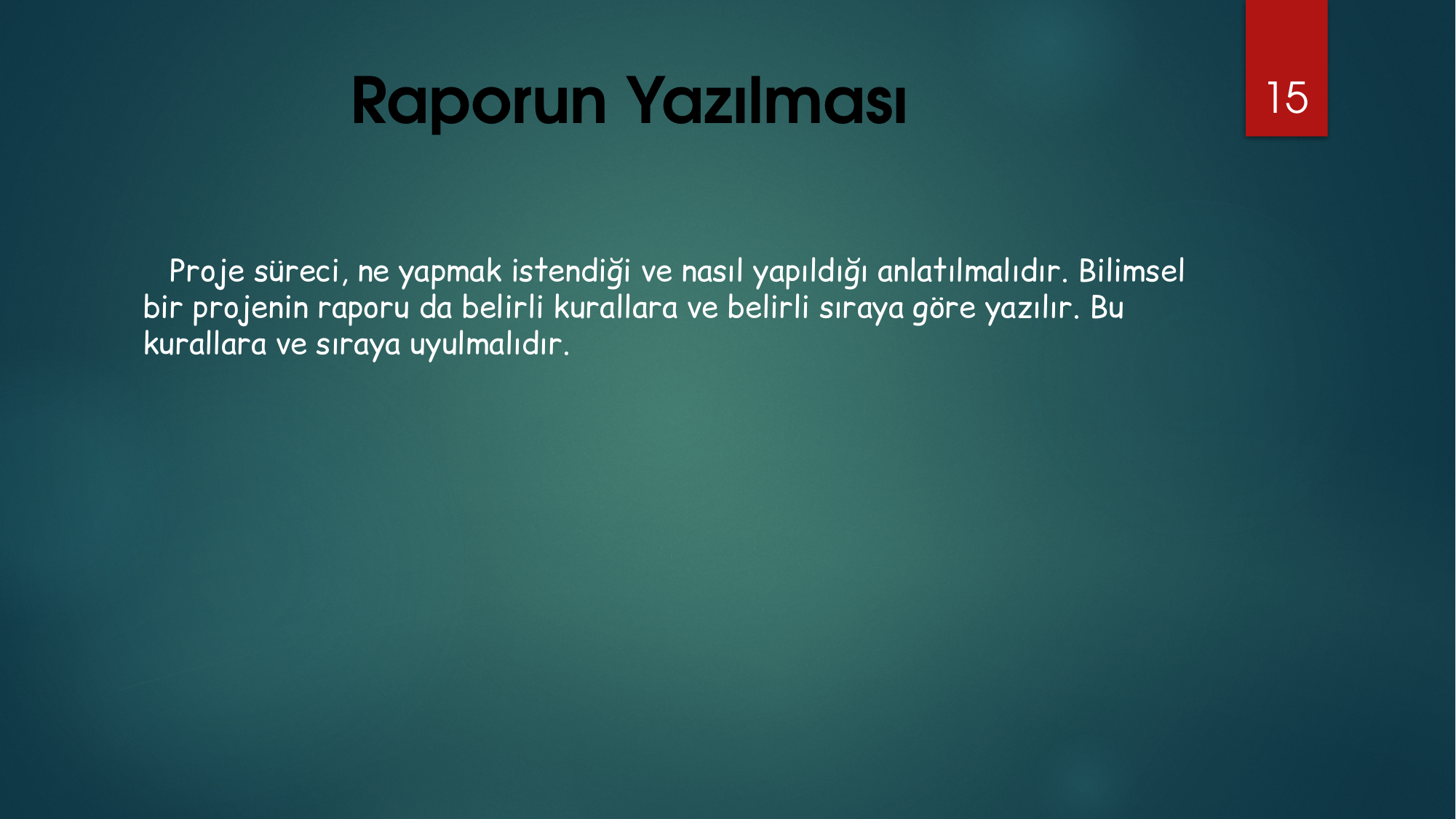

15
# Raporun Yazılması
   Proje süreci, ne yapmak istendiği ve nasıl yapıldığı anlatılmalıdır. Bilimsel bir projenin raporu da belirli kurallara ve belirli sıraya göre yazılır. Bu kurallara ve sıraya uyulmalıdır.